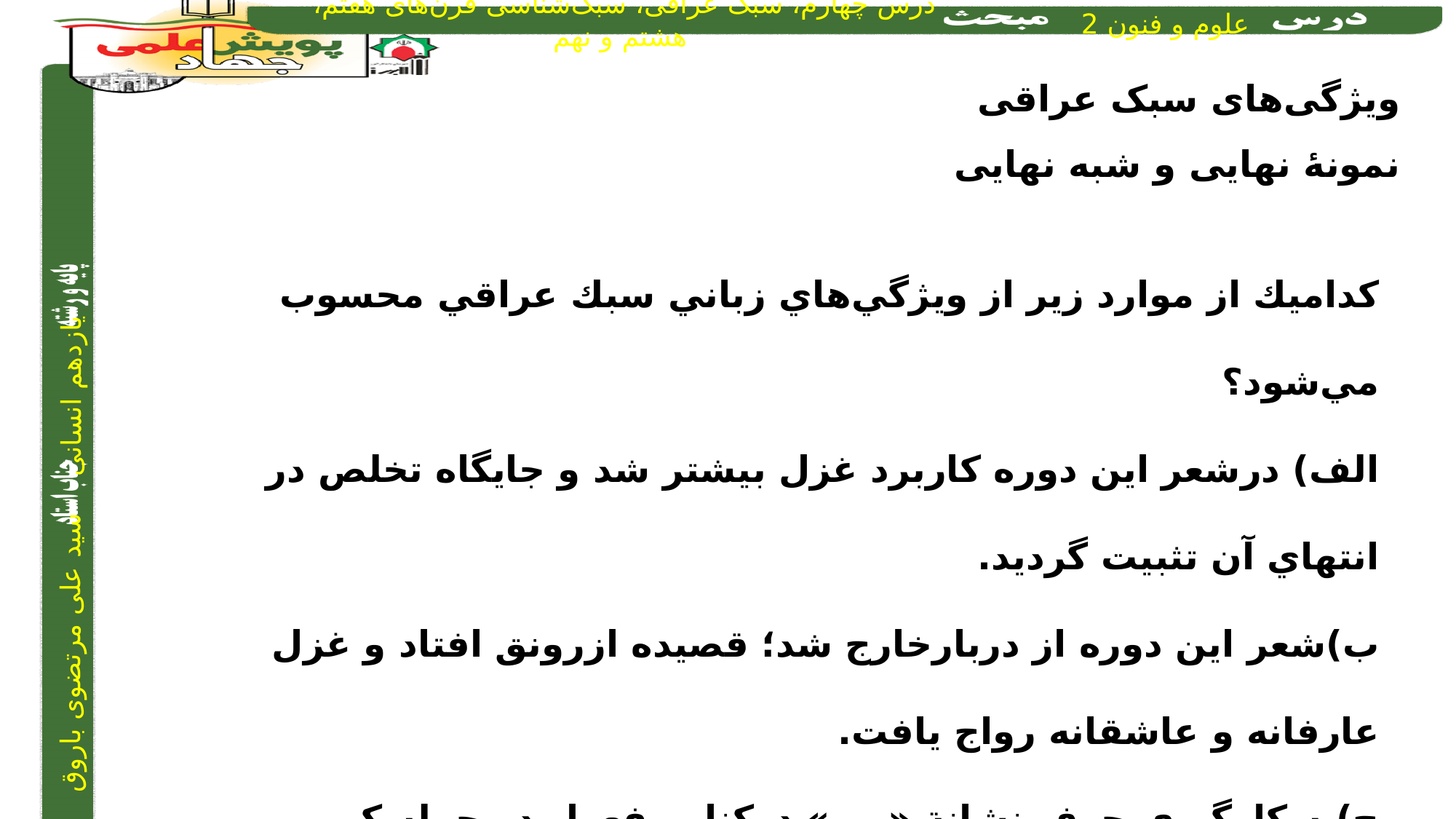

ویژگی‌های سبک عراقی
نمونۀ نهایی و شبه نهایی
كداميك از موارد زير از ويژگي‌هاي زباني سبك عراقي محسوب مي‌شود؟
الف) درشعر اين دوره كاربرد غزل بيشتر شد و جايگاه تخلص در انتهاي آن تثبيت گرديد.
ب)شعر اين دوره از دربارخارج شد؛ قصيده ازرونق افتاد و غزل عارفانه و عاشقانه رواج يافت.
ج)به كارگيري حرف نشانة « مر» دركنار مفعول در جمله كم شده‌است.

ج